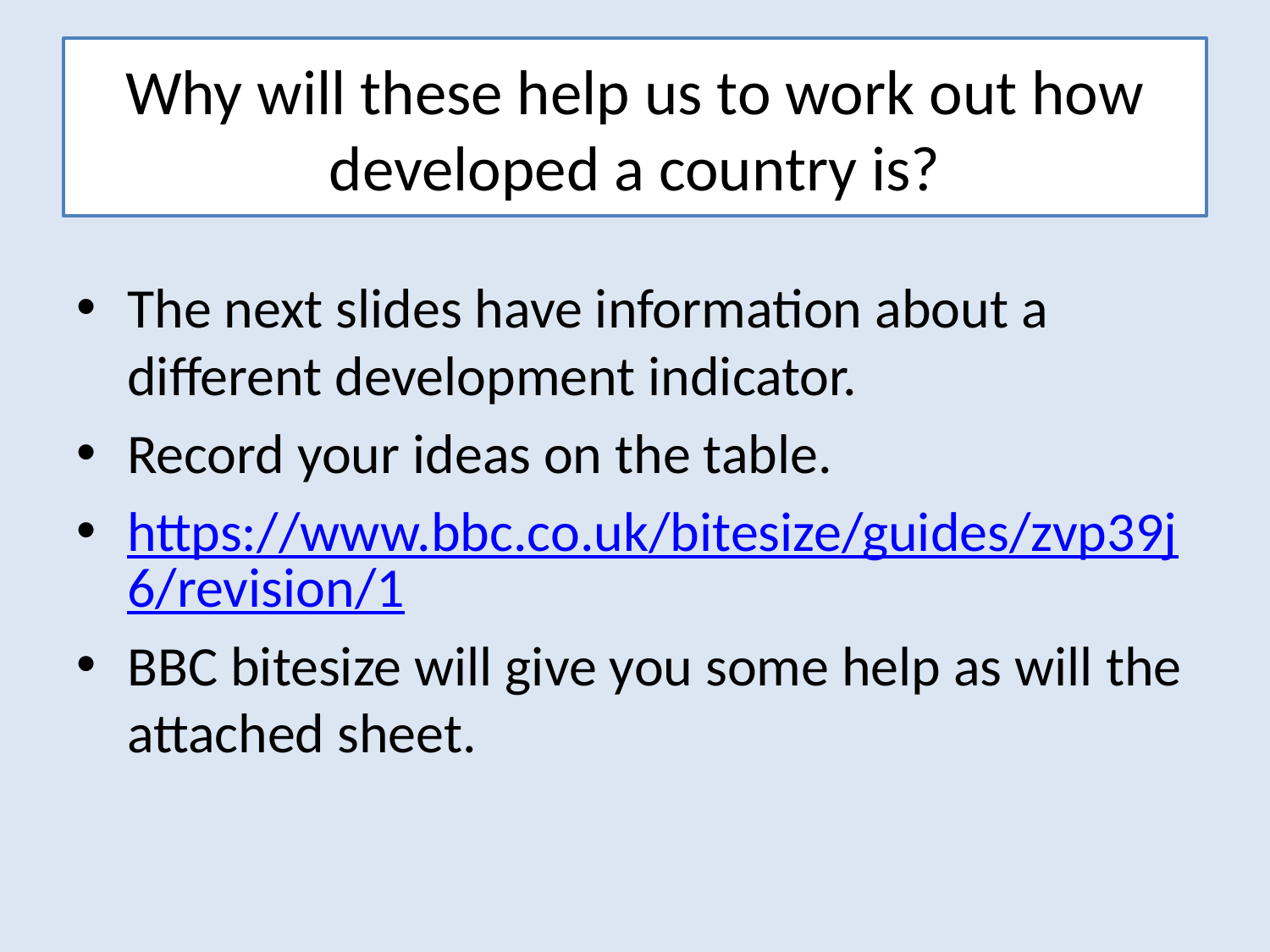

# Why will these help us to work out how developed a country is?
The next slides have information about a different development indicator.
Record your ideas on the table.
https://www.bbc.co.uk/bitesize/guides/zvp39j6/revision/1
BBC bitesize will give you some help as will the attached sheet.